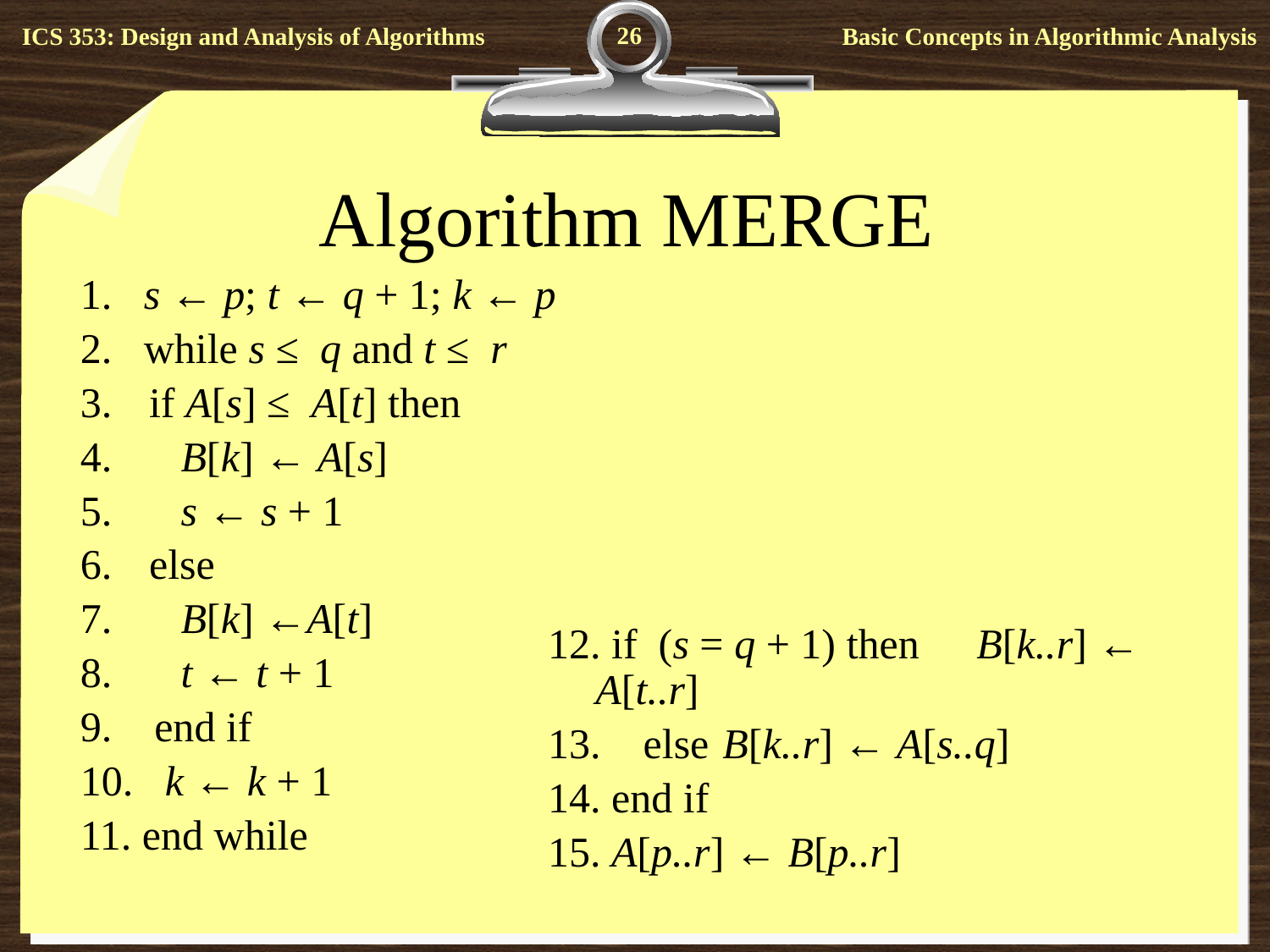

26
# Algorithm MERGE
1.   s ← p; t ← q + 1; k ← p
2.   while s ≤  q and t ≤  r
3. 	  if A[s] ≤  A[t] then
4. 	     B[k] ← A[s]
5. 	     s ← s + 1
6.	  else
7. 	     B[k] ←A[t]
8. 	     t ← t + 1
9.    end if
10.   k ← k + 1
11. end while
12. if  (s = q + 1) then	B[k..r] ← A[t..r]
13.    else 	B[k..r] ← A[s..q]
14. end if
15. A[p..r] ← B[p..r]